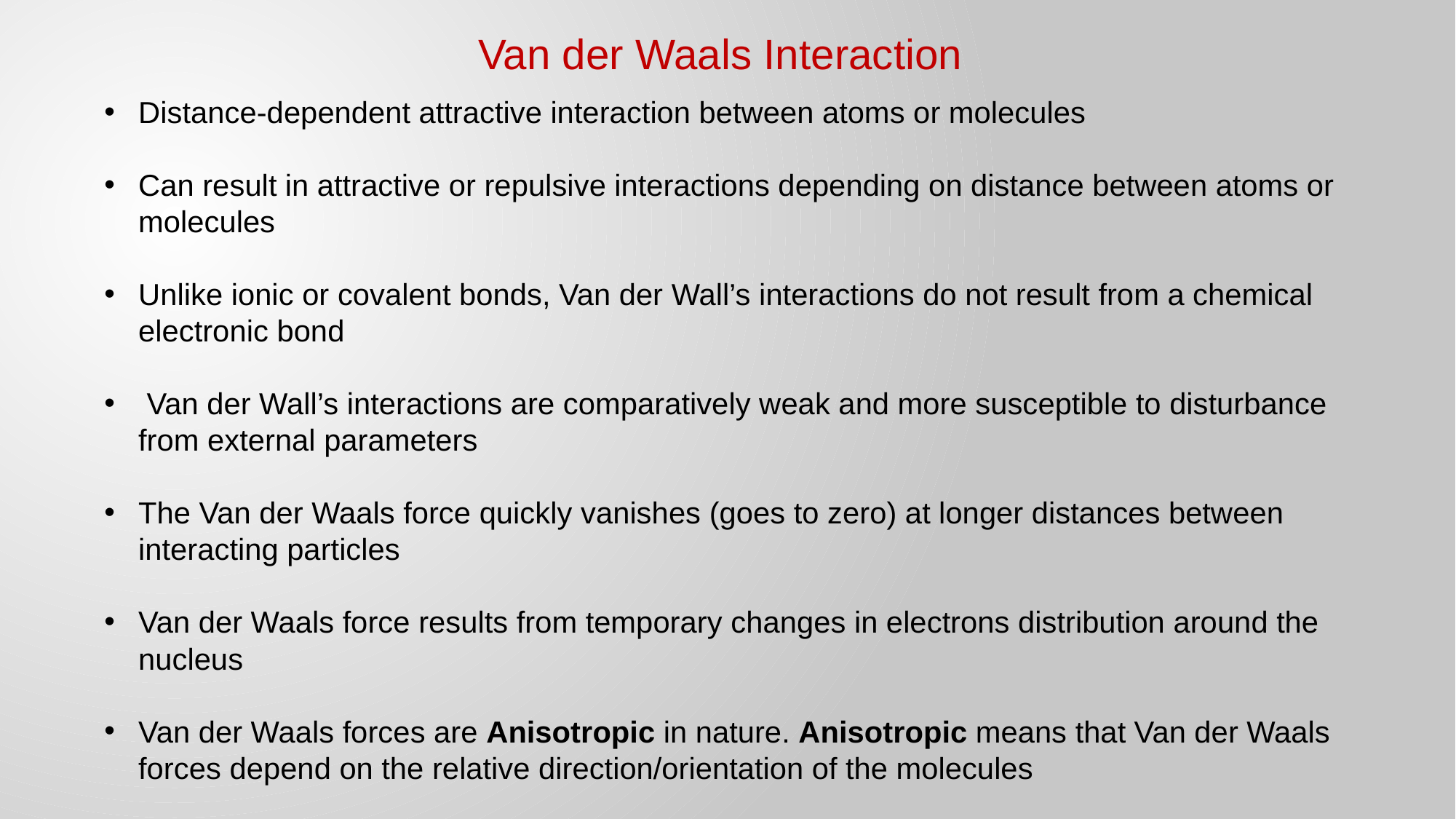

Van der Waals Interaction
Distance-dependent attractive interaction between atoms or molecules

Can result in attractive or repulsive interactions depending on distance between atoms or molecules

Unlike ionic or covalent bonds, Van der Wall’s interactions do not result from a chemical electronic bond

 Van der Wall’s interactions are comparatively weak and more susceptible to disturbance from external parameters

The Van der Waals force quickly vanishes (goes to zero) at longer distances between interacting particles

Van der Waals force results from temporary changes in electrons distribution around the nucleus

Van der Waals forces are Anisotropic in nature. Anisotropic means that Van der Waals forces depend on the relative direction/orientation of the molecules